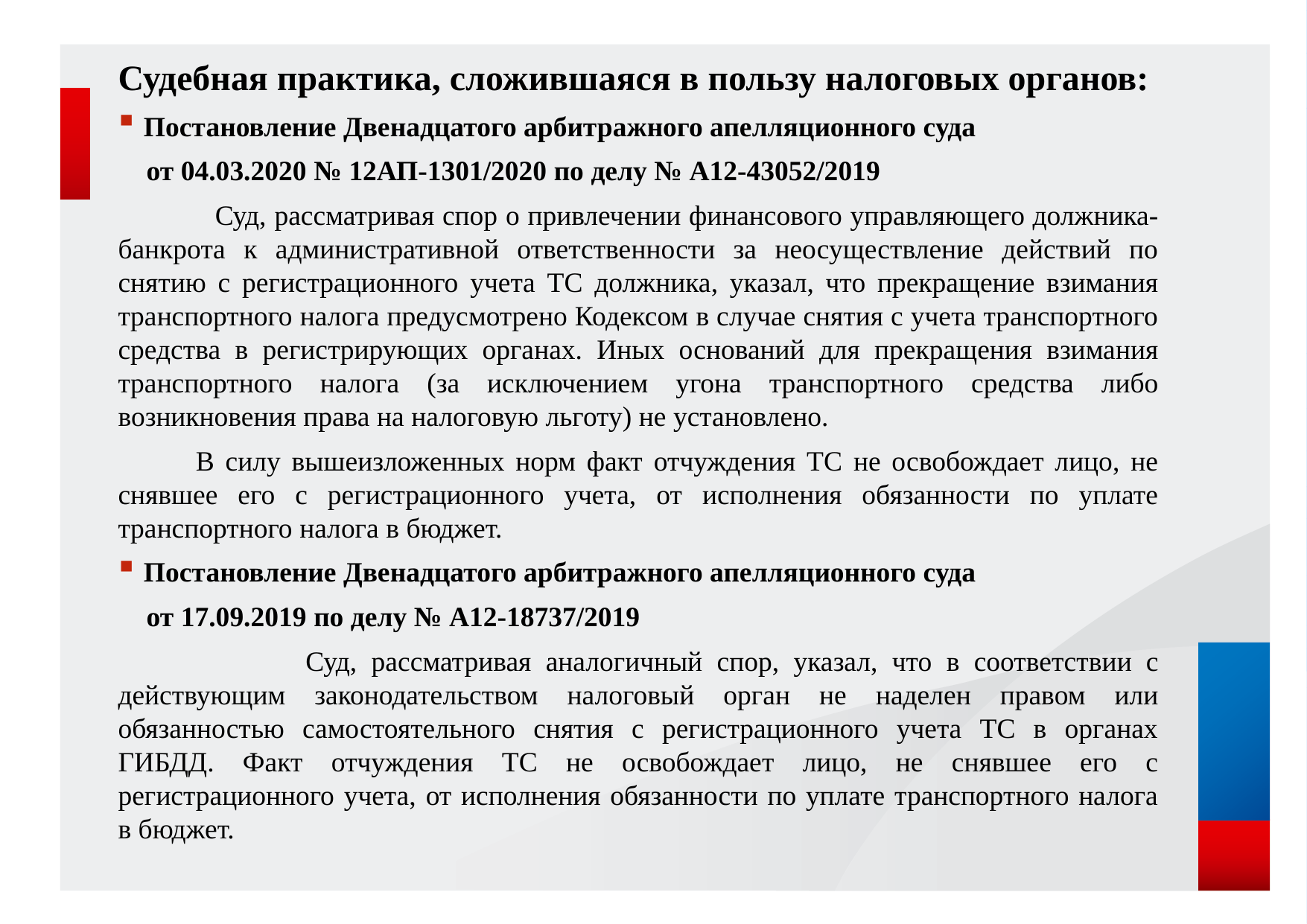

Судебная практика, сложившаяся в пользу налоговых органов:
Постановление Двенадцатого арбитражного апелляционного суда
    от 04.03.2020 № 12АП-1301/2020 по делу № А12-43052/2019
            Суд, рассматривая спор о привлечении финансового управляющего должника-банкрота к административной ответственности за неосуществление действий по снятию с регистрационного учета ТС должника, указал, что прекращение взимания транспортного налога предусмотрено Кодексом в случае снятия с учета транспортного средства в регистрирующих органах. Иных оснований для прекращения взимания транспортного налога (за исключением угона транспортного средства либо возникновения права на налоговую льготу) не установлено.
       В силу вышеизложенных норм факт отчуждения ТС не освобождает лицо, не снявшее его с регистрационного учета, от исполнения обязанности по уплате транспортного налога в бюджет.
Постановление Двенадцатого арбитражного апелляционного суда
    от 17.09.2019 по делу № А12-18737/2019
             Суд, рассматривая аналогичный спор, указал, что в соответствии с действующим законодательством налоговый орган не наделен правом или обязанностью самостоятельного снятия с регистрационного учета ТС в органах ГИБДД. Факт отчуждения ТС не освобождает лицо, не снявшее его с регистрационного учета, от исполнения обязанности по уплате транспортного налога в бюджет.

7